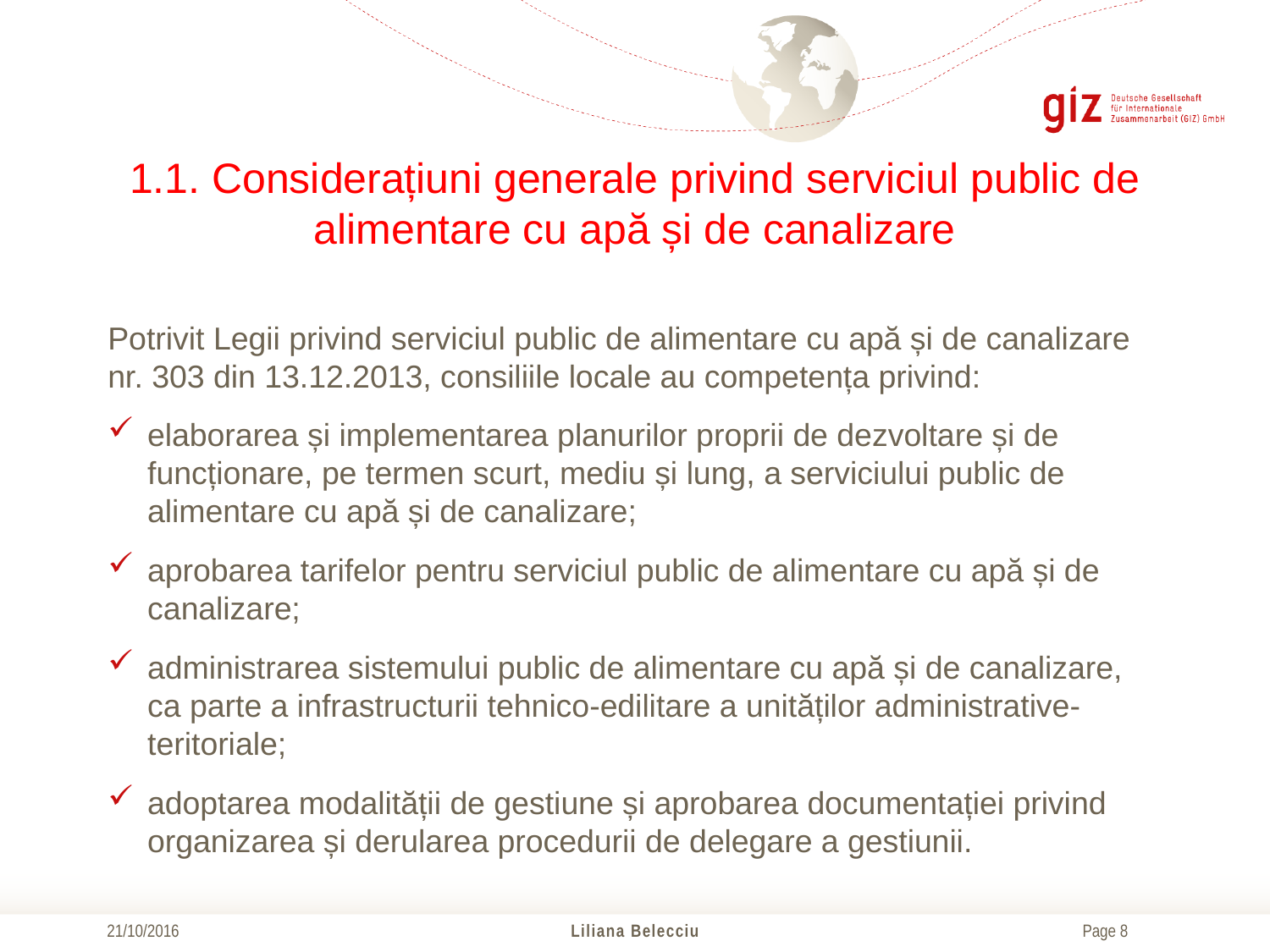

# 1.1. Considerațiuni generale privind serviciul public de alimentare cu apă și de canalizare
Potrivit Legii privind serviciul public de alimentare cu apă și de canalizare nr. 303 din 13.12.2013, consiliile locale au competența privind:
elaborarea și implementarea planurilor proprii de dezvoltare și de funcționare, pe termen scurt, mediu și lung, a serviciului public de alimentare cu apă și de canalizare;
aprobarea tarifelor pentru serviciul public de alimentare cu apă și de canalizare;
administrarea sistemului public de alimentare cu apă și de canalizare, ca parte a infrastructurii tehnico-edilitare a unităților administrative-teritoriale;
adoptarea modalității de gestiune și aprobarea documentației privind organizarea și derularea procedurii de delegare a gestiunii.

21/10/2016
Liliana Belecciu